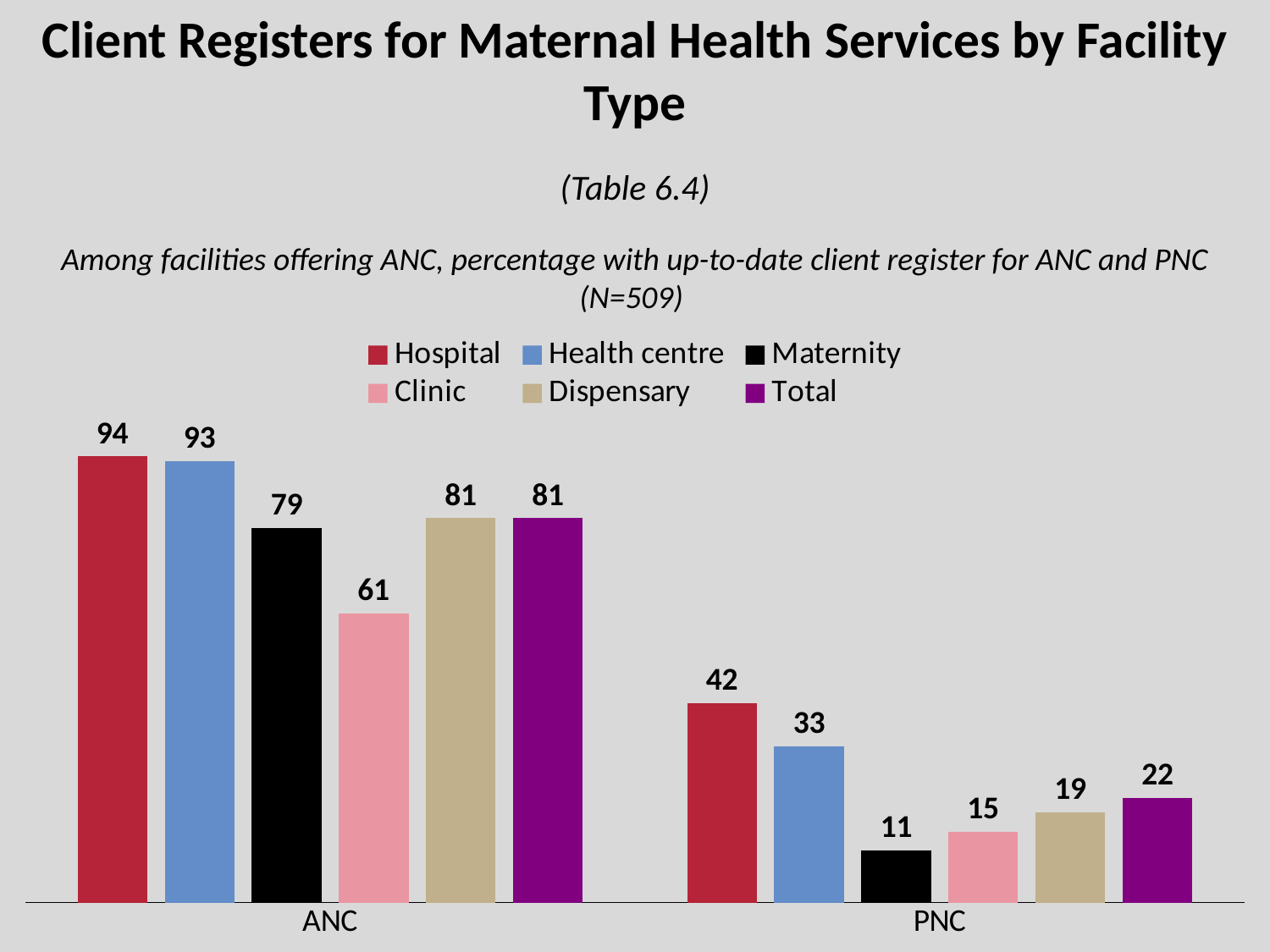

# Client Registers for Maternal Health Services by Facility Type
(Table 6.4)
Among facilities offering ANC, percentage with up-to-date client register for ANC and PNC (N=509)

### Chart

| Category | Hospital | Health centre | Maternity | Clinic | Dispensary | Total |
|---|---|---|---|---|---|---|
| ANC | 94.0 | 93.0 | 79.0 | 61.0 | 81.0 | 81.0 |
| PNC | 42.0 | 33.0 | 11.0 | 15.0 | 19.0 | 22.0 |